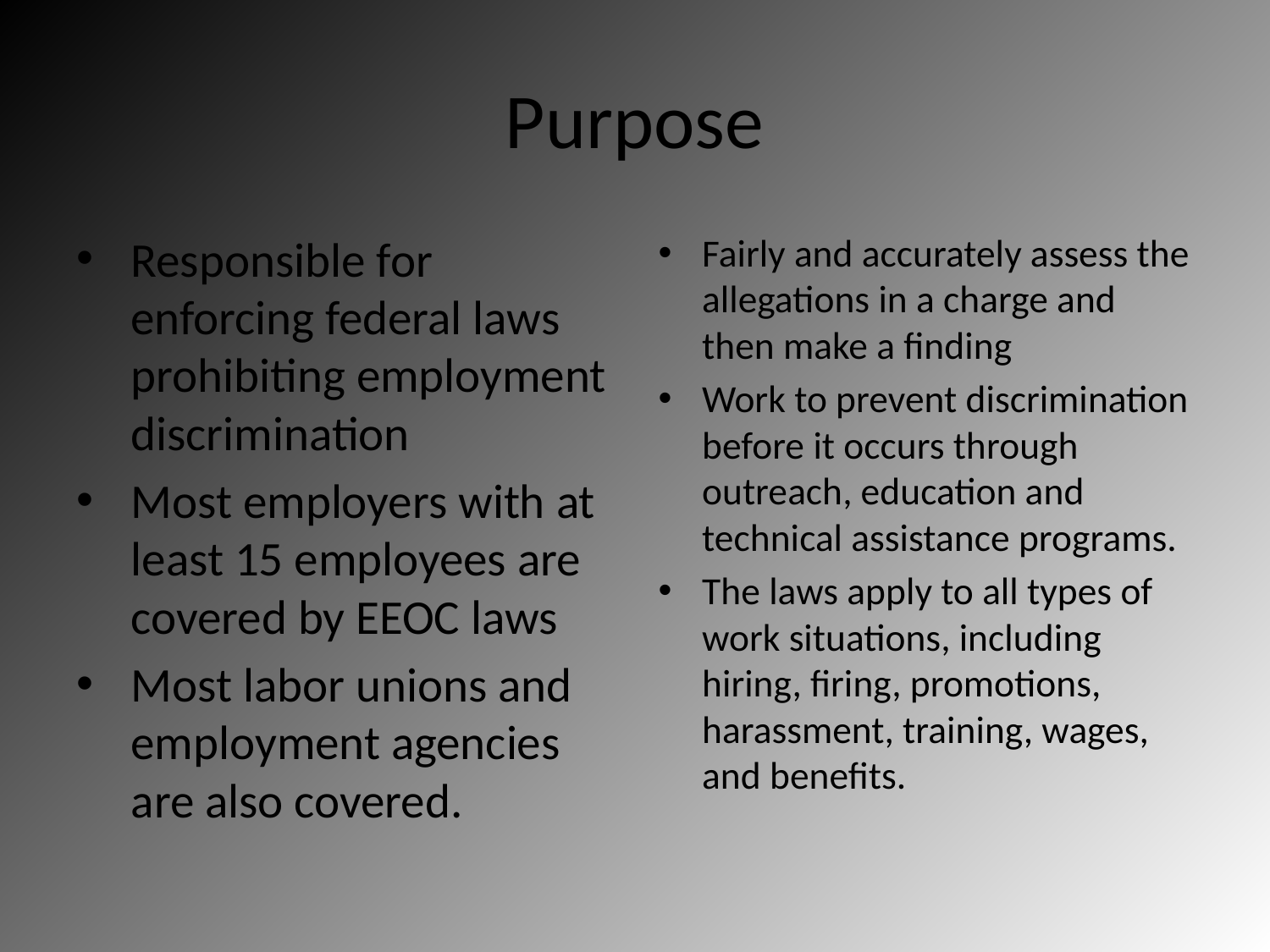

# Purpose
Responsible for enforcing federal laws prohibiting employment discrimination
Most employers with at least 15 employees are covered by EEOC laws
Most labor unions and employment agencies are also covered.
Fairly and accurately assess the allegations in a charge and then make a finding
Work to prevent discrimination before it occurs through outreach, education and technical assistance programs.
The laws apply to all types of work situations, including hiring, firing, promotions, harassment, training, wages, and benefits.